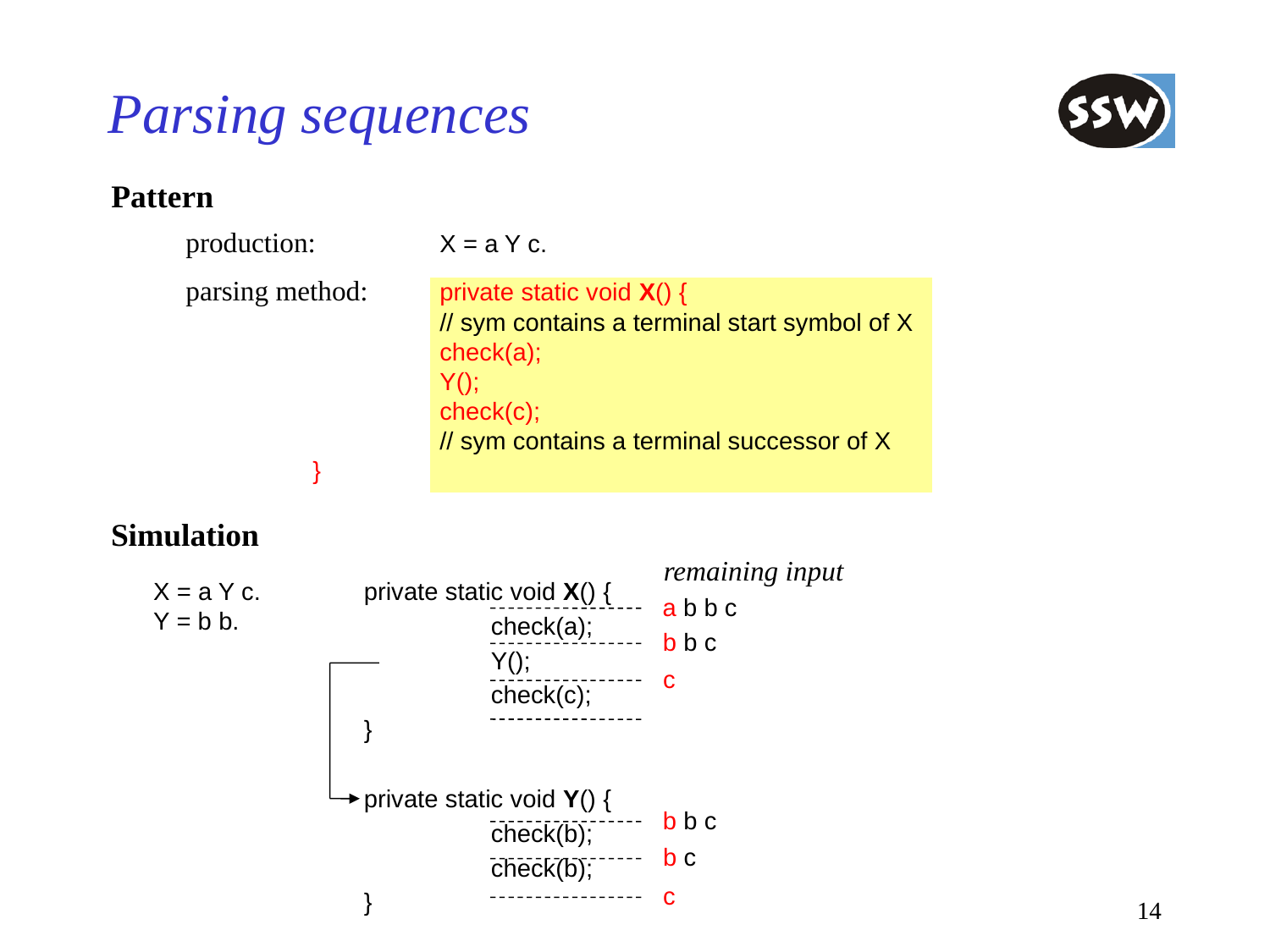

# Parsing sequences
Pattern
production:	X = a Y c.
parsing method:	private static void X() {
		// sym contains a terminal start symbol of X
		check(a);
		Y();
		check(c);
		// sym contains a terminal successor of X
	}

Simulation
remaining input
X = a Y c.
Y = b b.
private static void X() {
	check(a);
	Y();
	check(c);
}

private static void Y() {
	check(b);
	check(b);
}
a b b c

b b c

c

b b c

b c

c

14